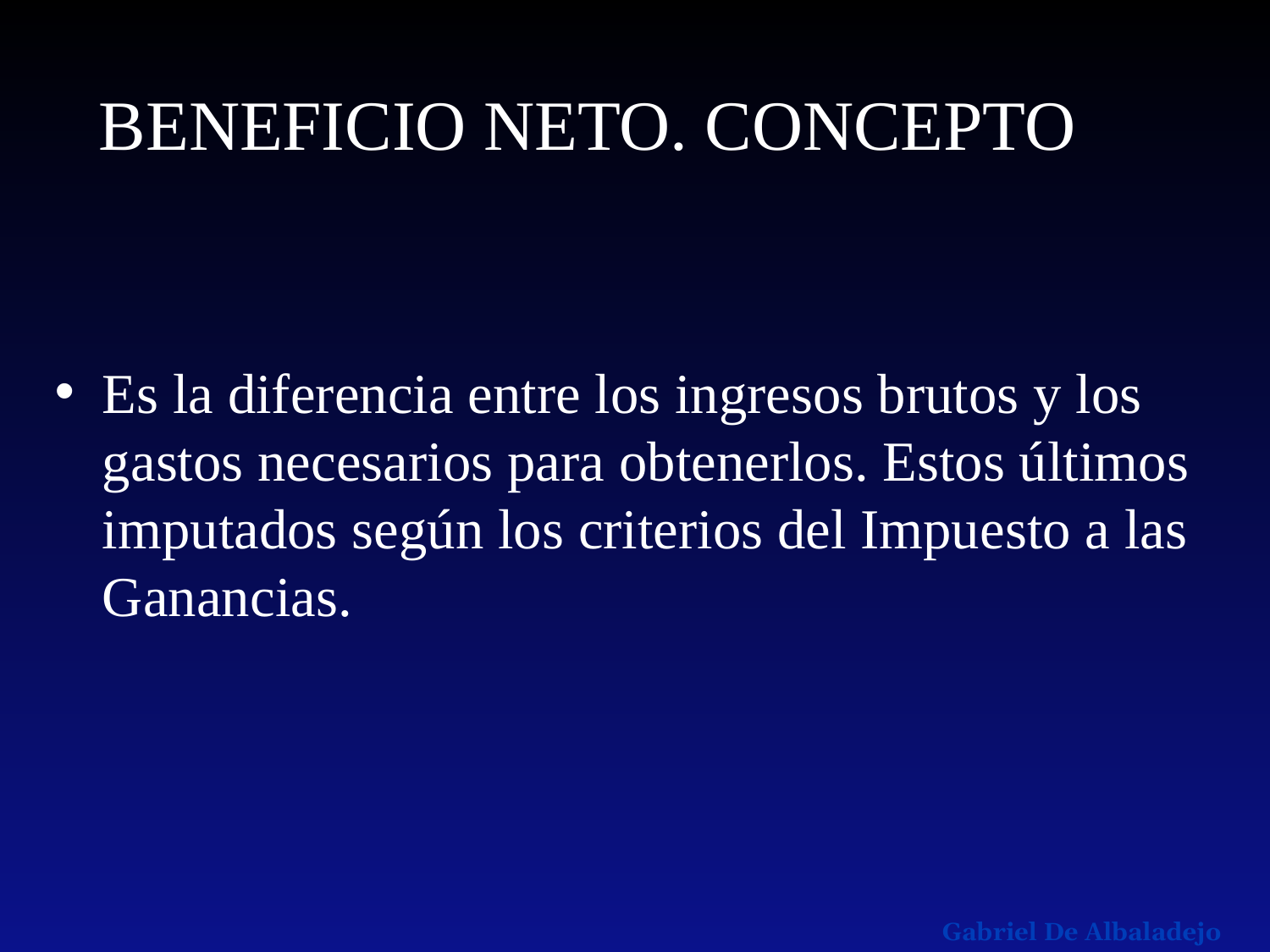

# BENEFICIO NETO. CONCEPTO
Es la diferencia entre los ingresos brutos y los gastos necesarios para obtenerlos. Estos últimos imputados según los criterios del Impuesto a las Ganancias.
Gabriel De Albaladejo